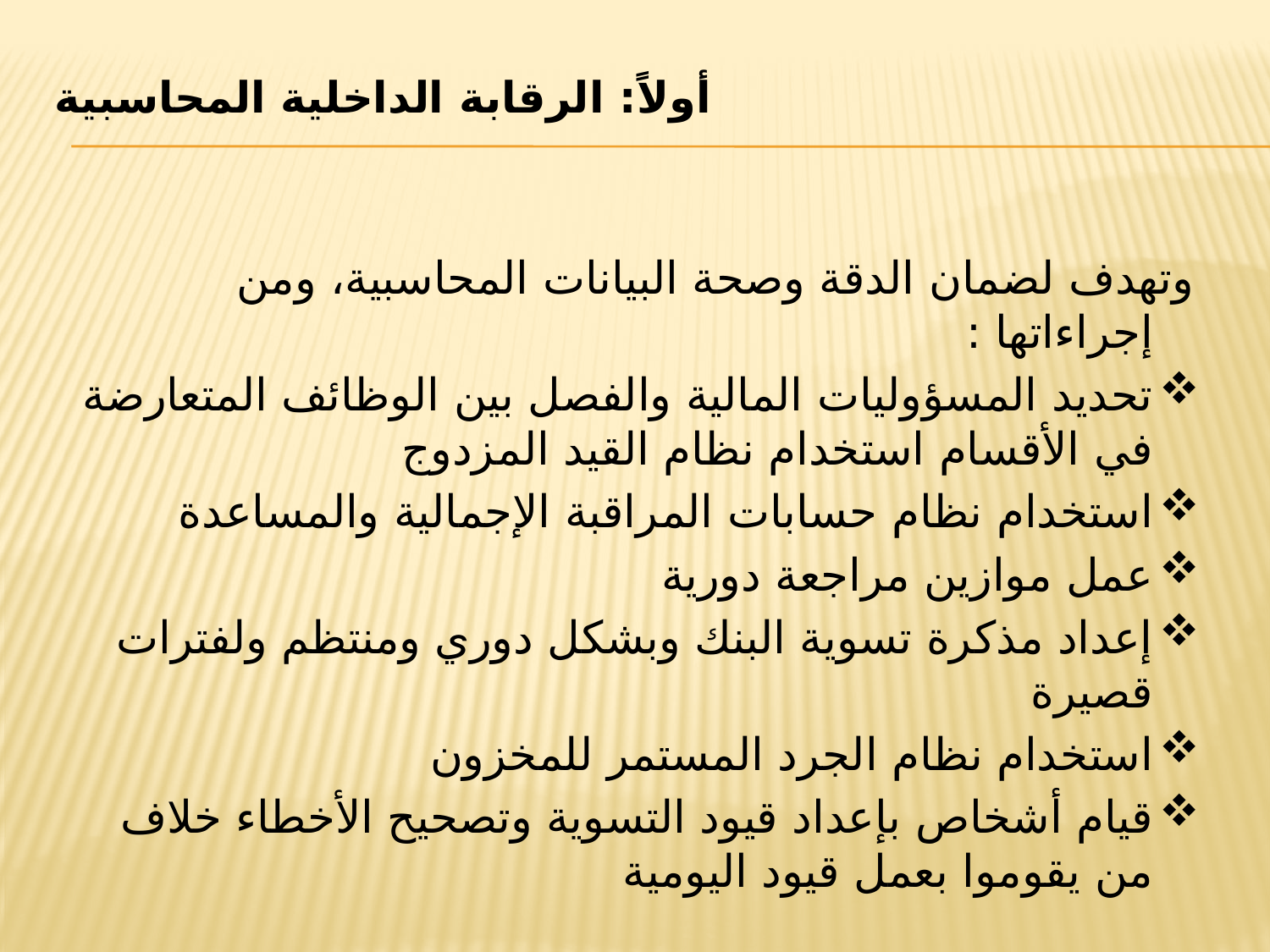

# أولاً: الرقابة الداخلية المحاسبية
وتهدف لضمان الدقة وصحة البيانات المحاسبية، ومن إجراءاتها :
تحديد المسؤوليات المالية والفصل بين الوظائف المتعارضة في الأقسام استخدام نظام القيد المزدوج
استخدام نظام حسابات المراقبة الإجمالية والمساعدة
عمل موازين مراجعة دورية
إعداد مذكرة تسوية البنك وبشكل دوري ومنتظم ولفترات قصيرة
استخدام نظام الجرد المستمر للمخزون
قيام أشخاص بإعداد قيود التسوية وتصحيح الأخطاء خلاف من يقوموا بعمل قيود اليومية